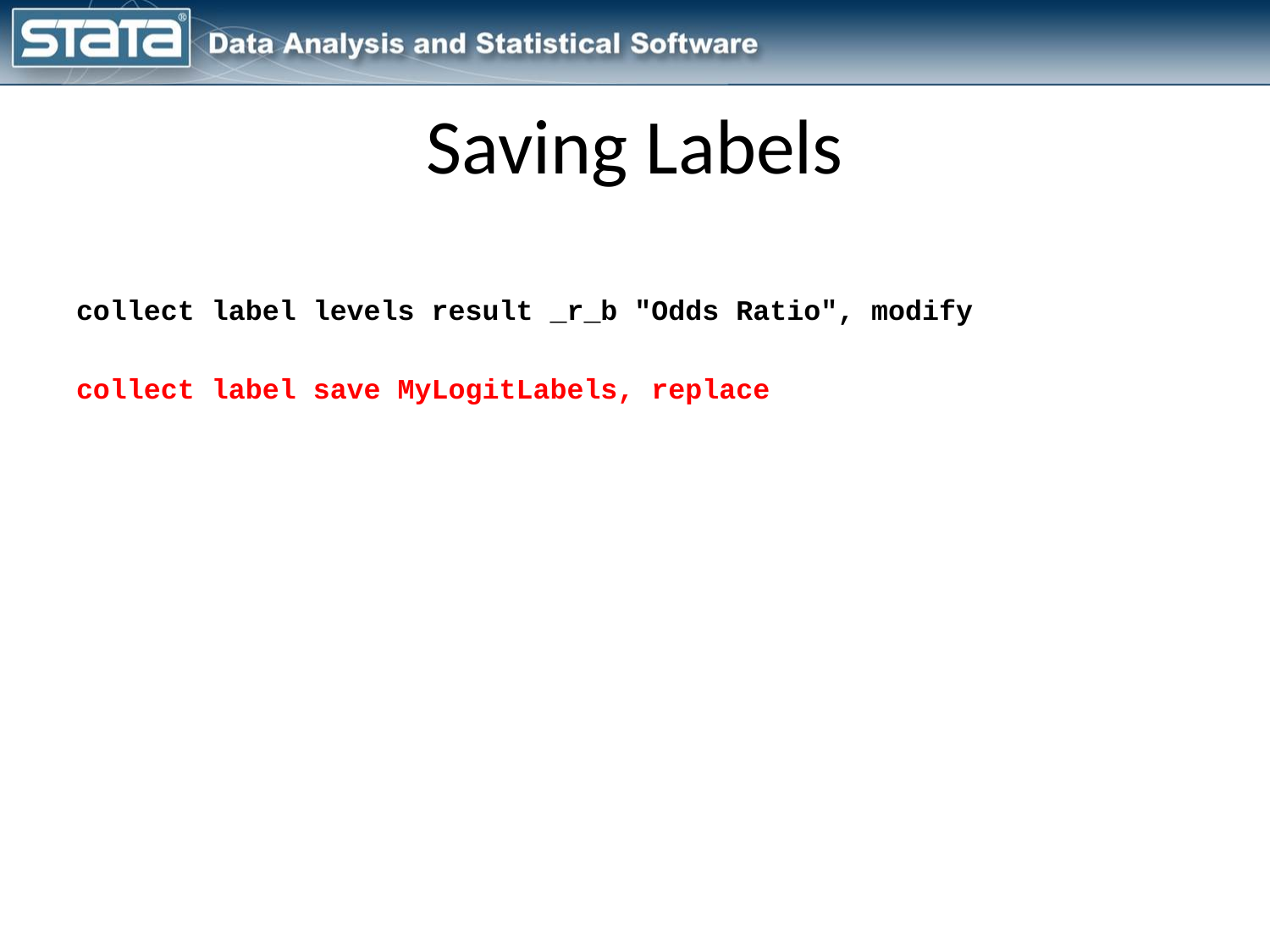

# Saving Labels
collect label levels result _r_b "Odds Ratio", modify

collect label save MyLogitLabels, replace